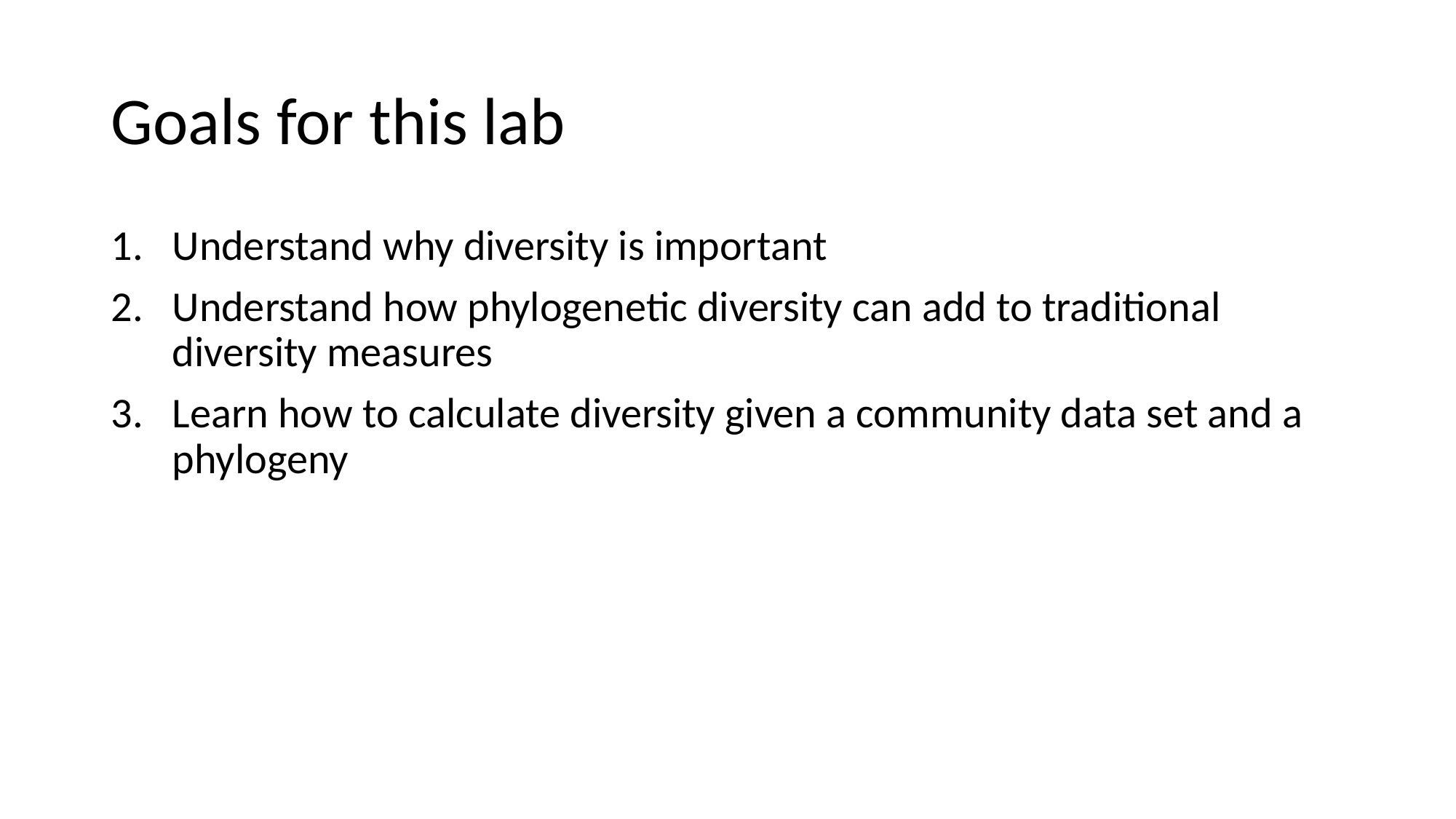

# Goals for this lab
Understand why diversity is important
Understand how phylogenetic diversity can add to traditional diversity measures
Learn how to calculate diversity given a community data set and a phylogeny